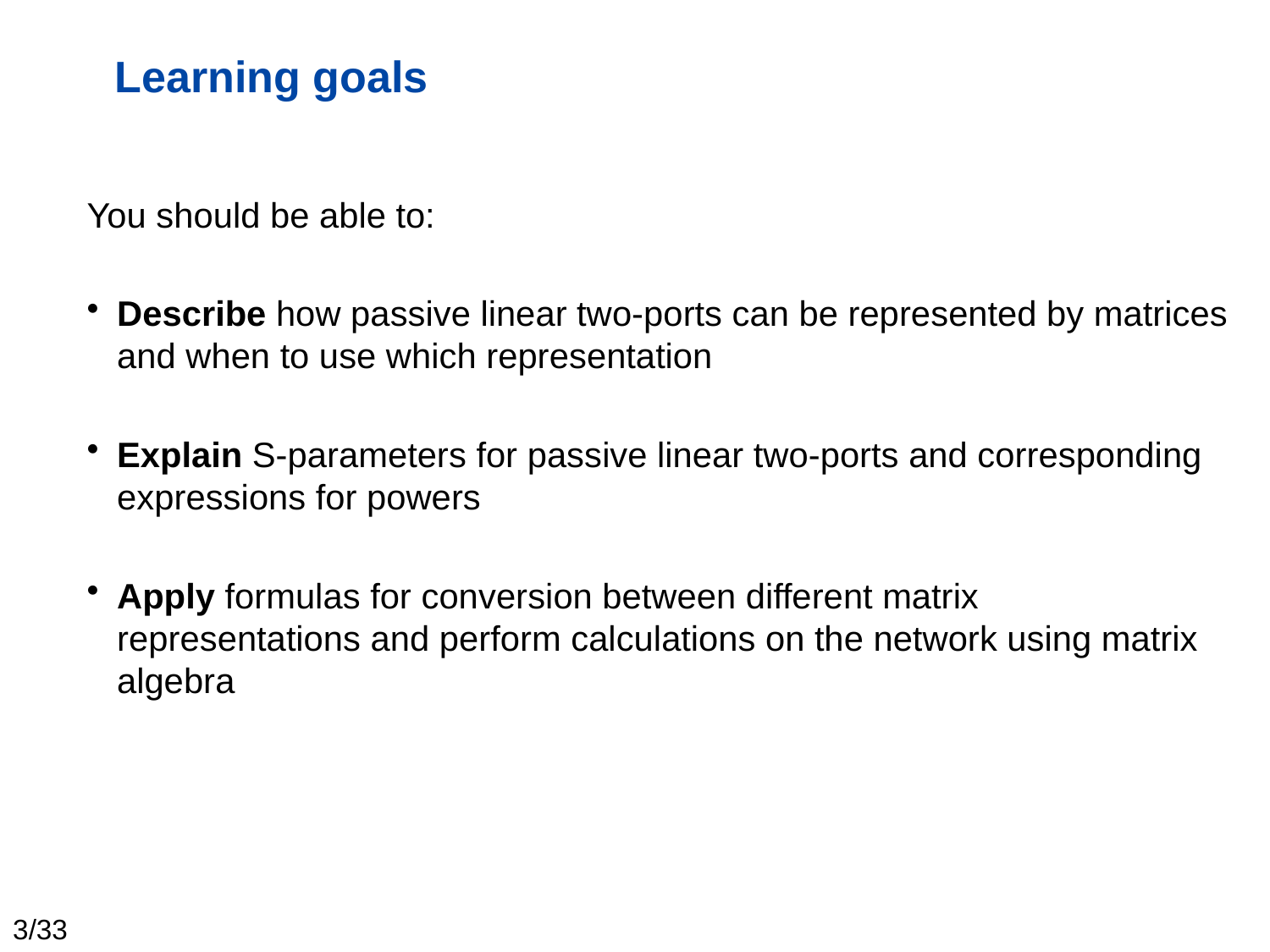

# Learning goals
You should be able to:

Describe how passive linear two-ports can be represented by matrices and when to use which representation

Explain S-parameters for passive linear two-ports and corresponding expressions for powers

Apply formulas for conversion between different matrix representations and perform calculations on the network using matrix algebra